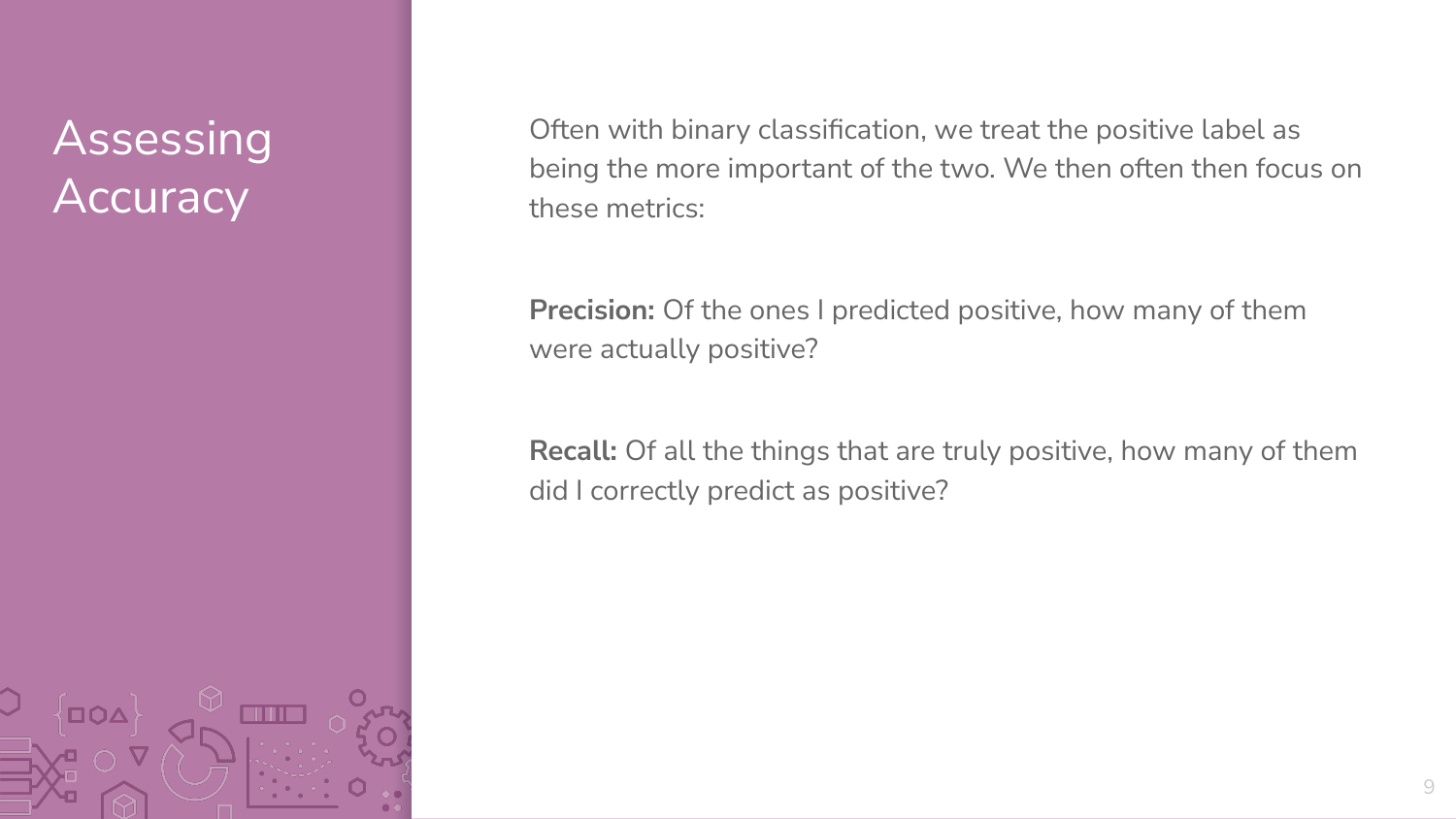

# Assessing Accuracy
Often with binary classification, we treat the positive label as being the more important of the two. We then often then focus on these metrics:

Precision: Of the ones I predicted positive, how many of them were actually positive?

Recall: Of all the things that are truly positive, how many of them did I correctly predict as positive?

9